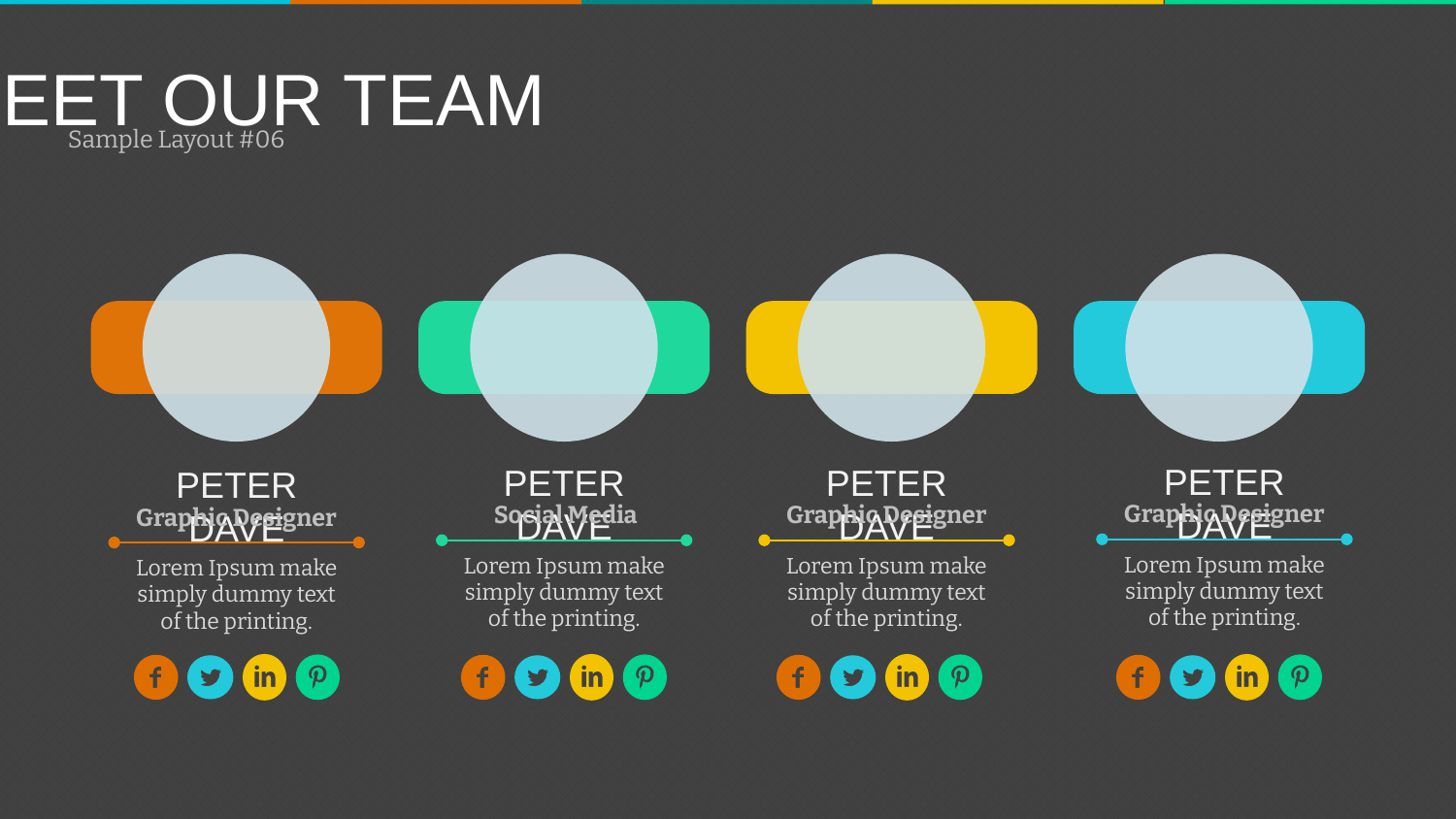

MEET OUR TEAM
Sample Layout #06

PETER DAVE
PETER DAVE
PETER DAVE
PETER DAVE
Graphic Designer
Social Media
Graphic Designer
Graphic Designer
Lorem Ipsum make simply dummy text of the printing.
Lorem Ipsum make simply dummy text of the printing.
Lorem Ipsum make simply dummy text of the printing.
Lorem Ipsum make simply dummy text of the printing.